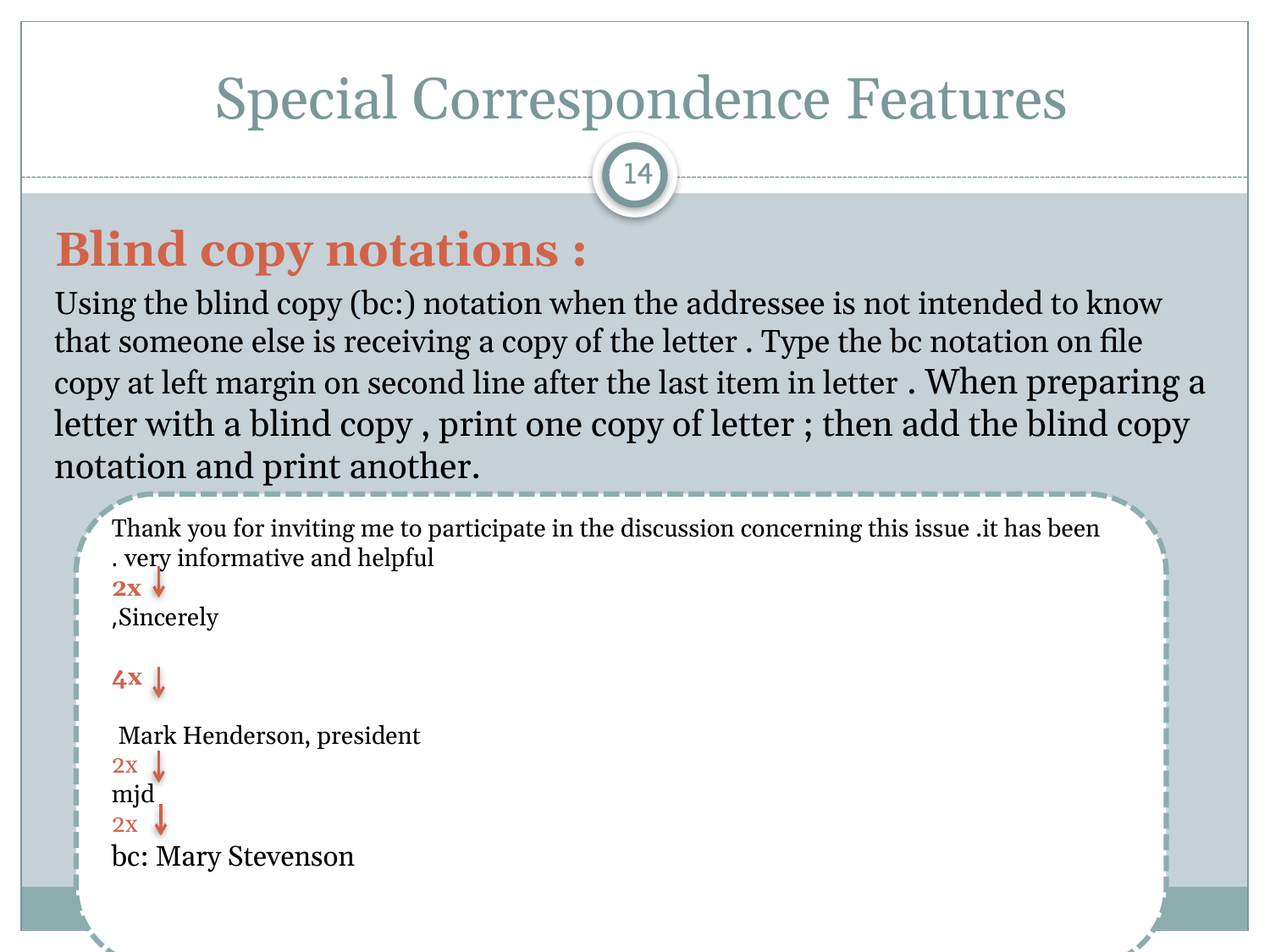

# Special Correspondence Features
14
Blind copy notations :
Using the blind copy (bc:) notation when the addressee is not intended to know that someone else is receiving a copy of the letter . Type the bc notation on file copy at left margin on second line after the last item in letter . When preparing a letter with a blind copy , print one copy of letter ; then add the blind copy notation and print another.

Thank you for inviting me to participate in the discussion concerning this issue .it has been very informative and helpful .
2x
Sincerely,

4x

Mark Henderson, president
2x
 mjd
2x
bc: Mary Stevenson